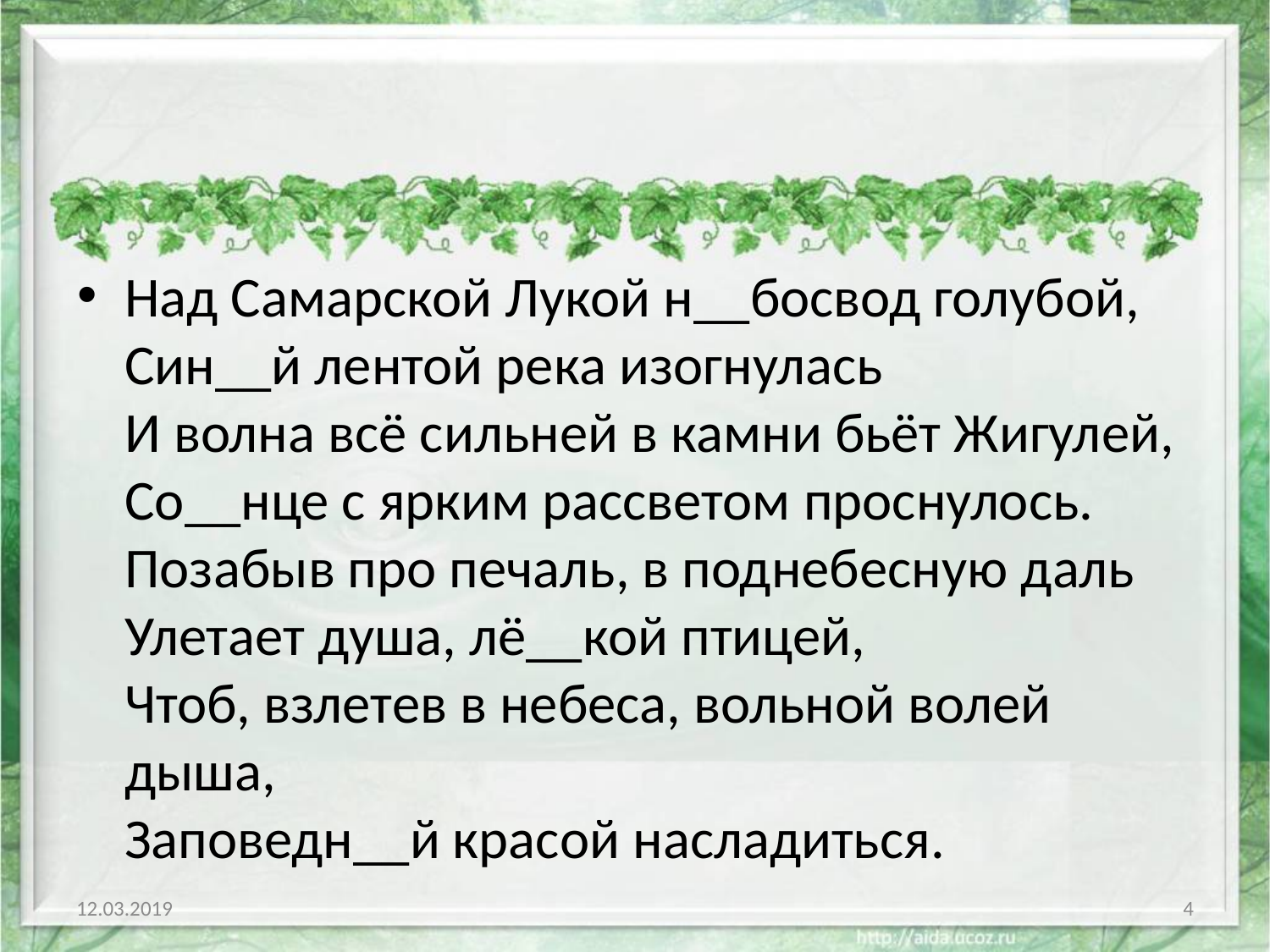

Над Самарской Лукой н__босвод голубой,
Син__й лентой река изогнулась
И волна всё сильней в камни бьёт Жигулей,
Со__нце с ярким рассветом проснулось.
Позабыв про печаль, в поднебесную даль
Улетает душа, лё__кой птицей,
Чтоб, взлетев в небеса, вольной волей дыша,
Заповедн__й красой насладиться.
12.03.2019
4